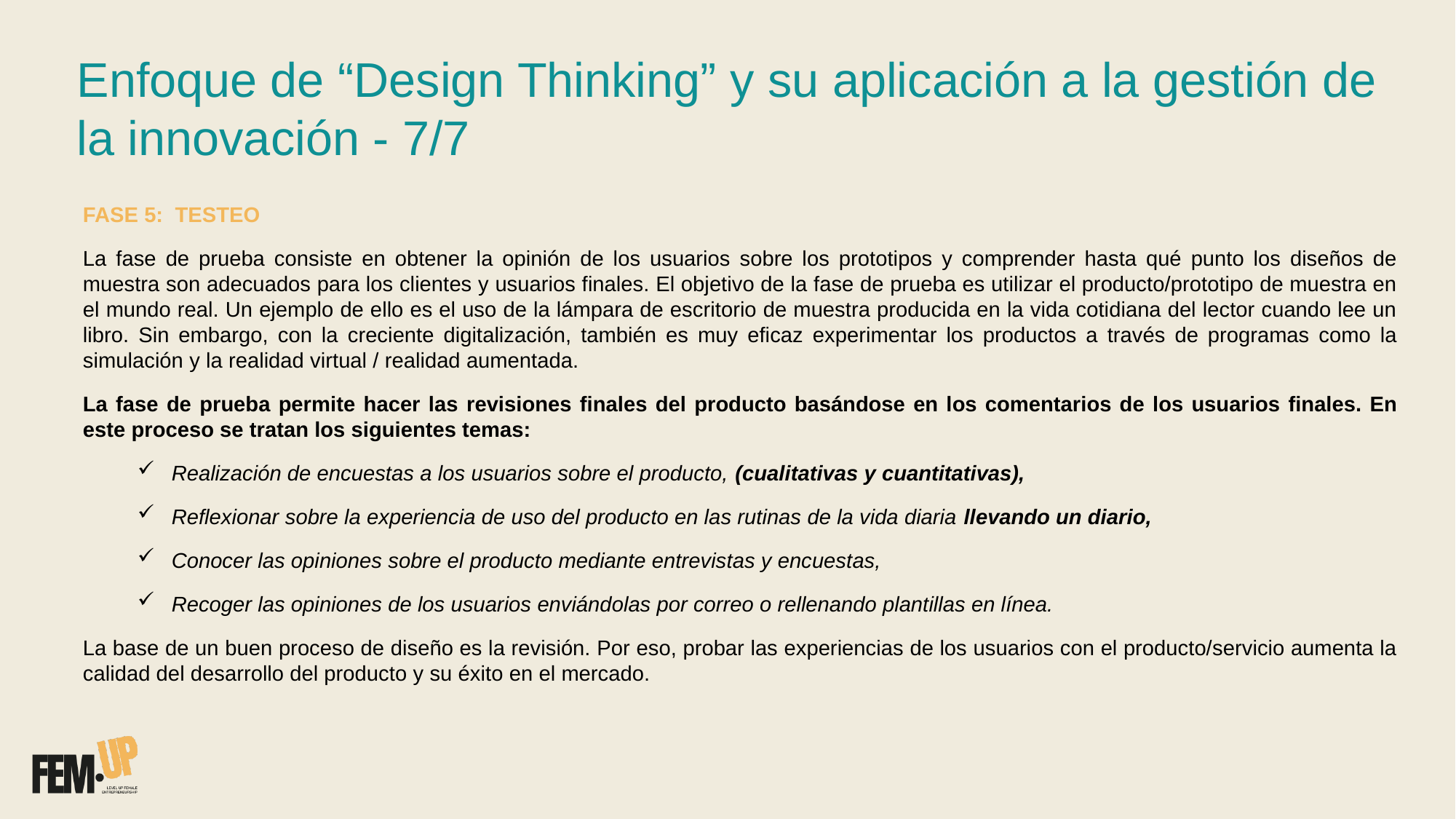

Enfoque de “Design Thinking” y su aplicación a la gestión de la innovación ​- 7/7
FASE 5:  TESTEO
La fase de prueba consiste en obtener la opinión de los usuarios sobre los prototipos y comprender hasta qué punto los diseños de muestra son adecuados para los clientes y usuarios finales. El objetivo de la fase de prueba es utilizar el producto/prototipo de muestra en el mundo real. Un ejemplo de ello es el uso de la lámpara de escritorio de muestra producida en la vida cotidiana del lector cuando lee un libro. Sin embargo, con la creciente digitalización, también es muy eficaz experimentar los productos a través de programas como la simulación y la realidad virtual / realidad aumentada.
La fase de prueba permite hacer las revisiones finales del producto basándose en los comentarios de los usuarios finales. En este proceso se tratan los siguientes temas:​
​Realización de encuestas a los usuarios sobre el producto, (cualitativas y cuantitativas),
Reflexionar sobre la experiencia de uso del producto en las rutinas de la vida diaria llevando un diario,​
Conocer las opiniones sobre el producto mediante entrevistas y encuestas,​
Recoger las opiniones de los usuarios enviándolas por correo o rellenando plantillas en línea.
La base de un buen proceso de diseño es la revisión. Por eso, probar las experiencias de los usuarios con el producto/servicio aumenta la calidad del desarrollo del producto y su éxito en el mercado.​